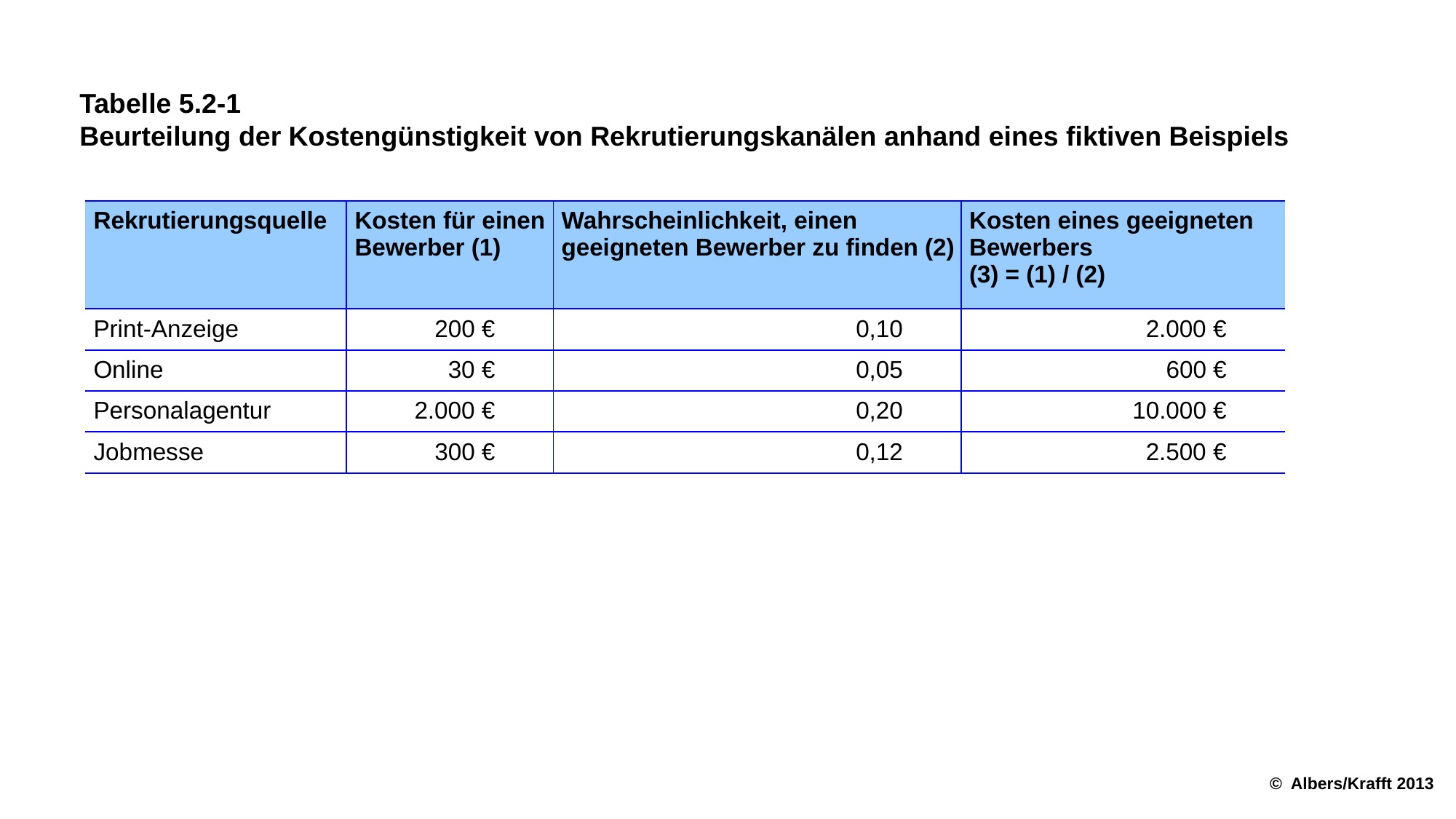

Tabelle 5.2-1
Beurteilung der Kostengünstigkeit von Rekrutierungskanälen anhand eines fiktiven Beispiels
| Rekrutierungsquelle | Kosten für einen Bewerber (1) | Wahrscheinlichkeit, einen geeigneten Bewerber zu finden (2) | Kosten eines geeigneten Bewerbers (3) = (1) / (2) |
| --- | --- | --- | --- |
| Print-Anzeige | 200 € | 0,10 | 2.000 € |
| Online | 30 € | 0,05 | 600 € |
| Personalagentur | 2.000 € | 0,20 | 10.000 € |
| Jobmesse | 300 € | 0,12 | 2.500 € |
©  Albers/Krafft 2013